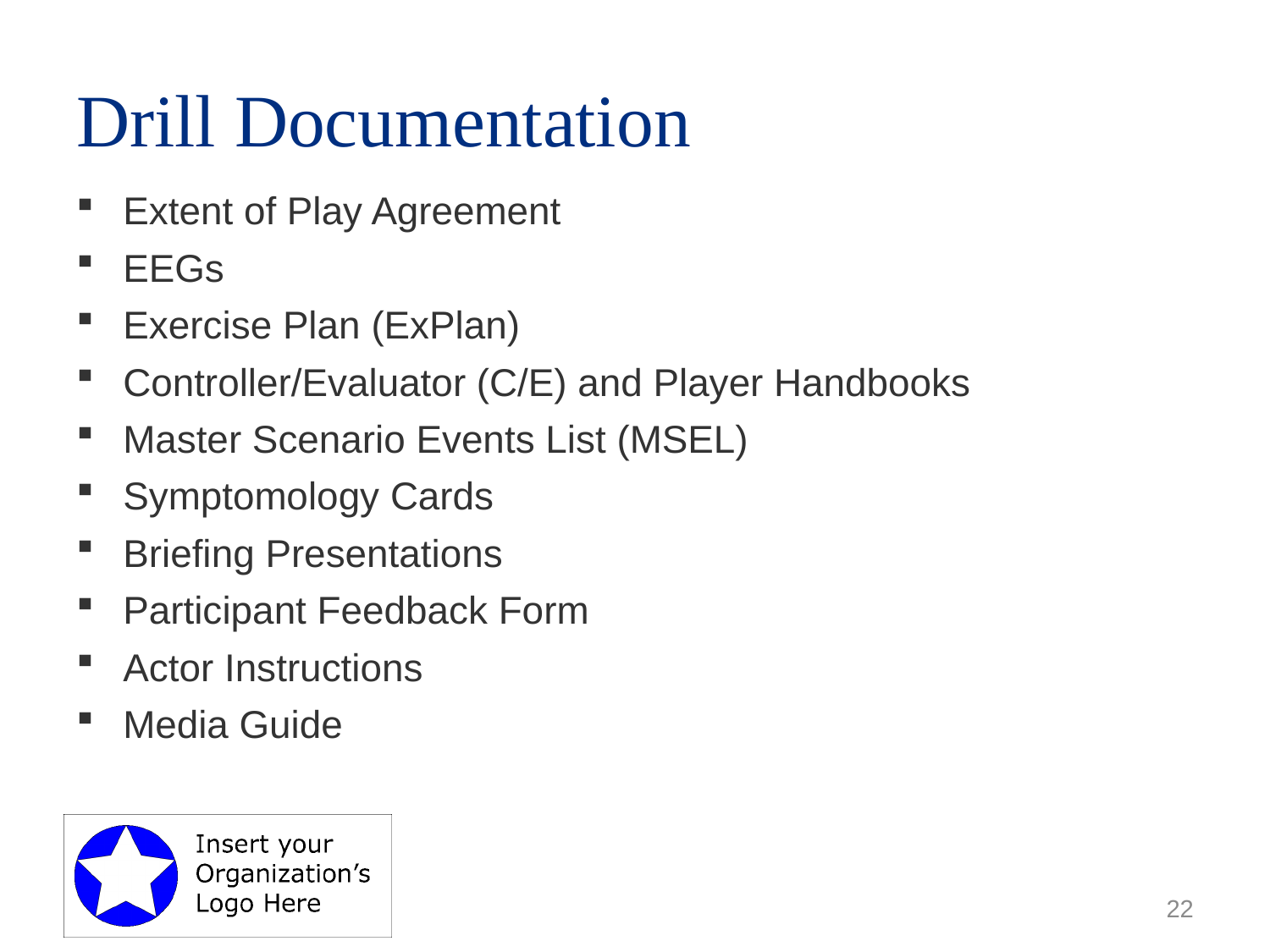

# Drill Documentation
Extent of Play Agreement
EEGs
Exercise Plan (ExPlan)
Controller/Evaluator (C/E) and Player Handbooks
Master Scenario Events List (MSEL)
Symptomology Cards
Briefing Presentations
Participant Feedback Form
Actor Instructions
Media Guide
22